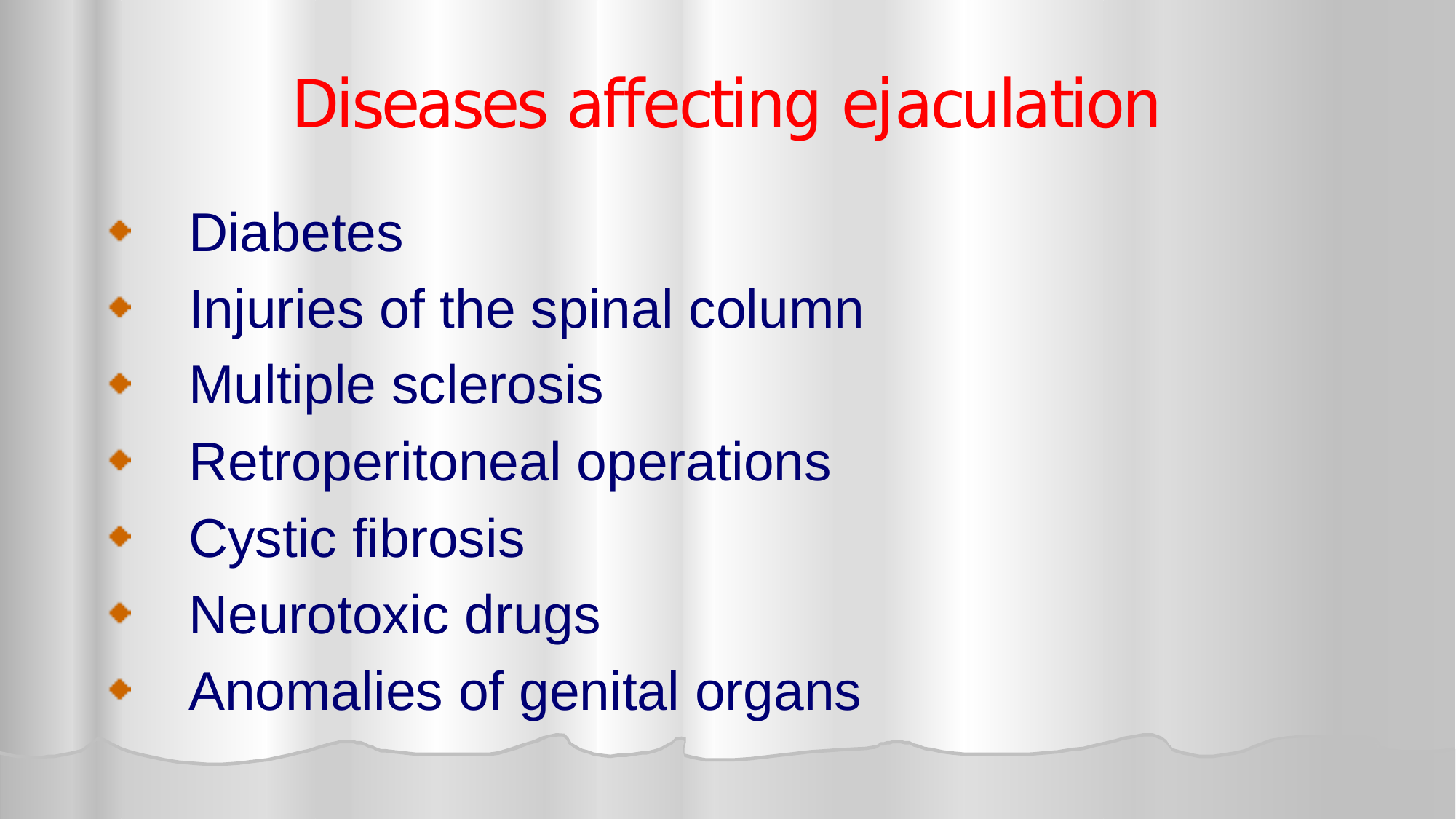

# Diseases affecting ejaculation
Diabetes
Injuries of the spinal column
Multiple sclerosis
Retroperitoneal operations
Cystic fibrosis
Neurotoxic drugs
Anomalies of genital organs